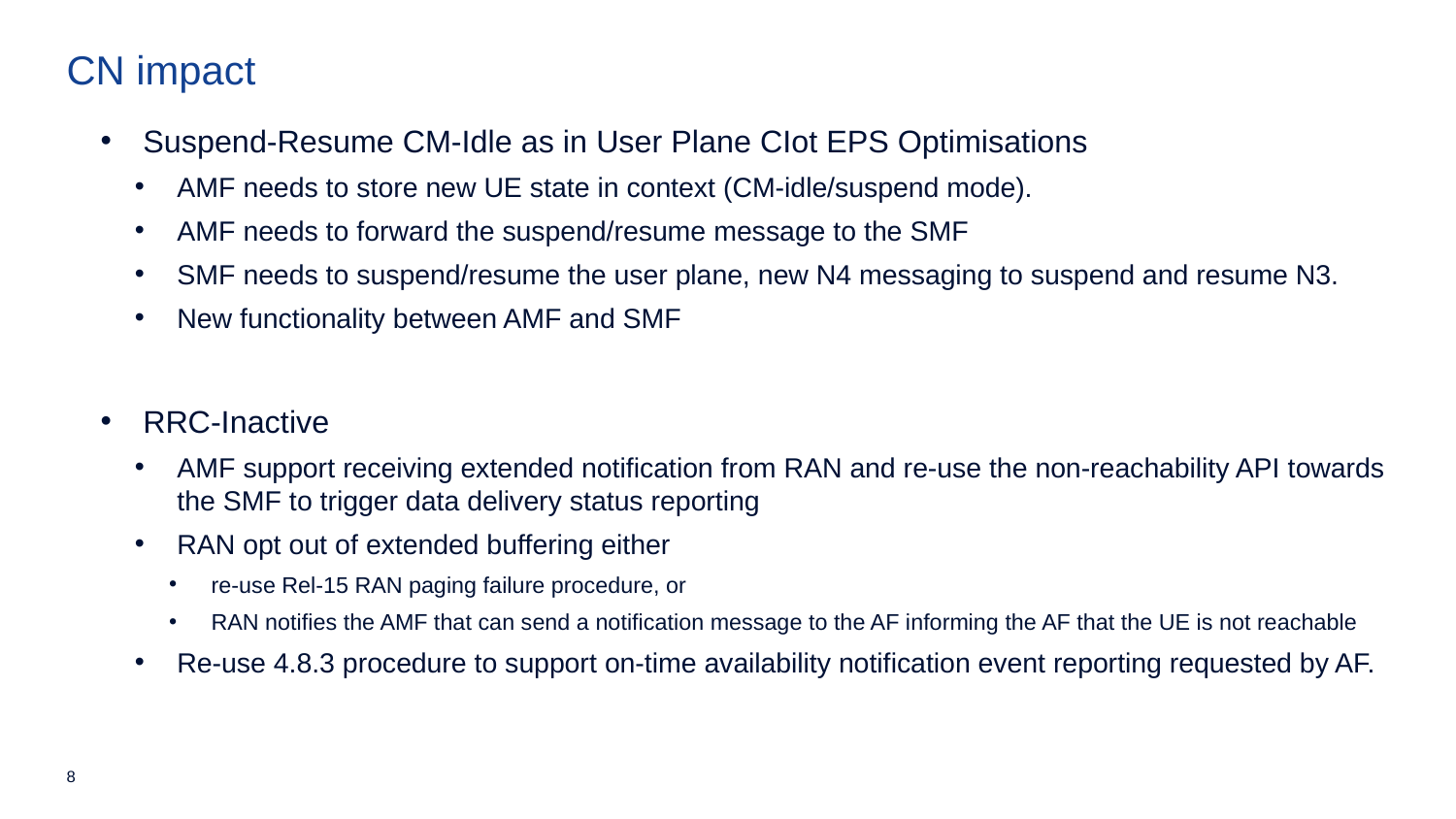

CN impact
Suspend-Resume CM-Idle as in User Plane CIot EPS Optimisations
AMF needs to store new UE state in context (CM-idle/suspend mode).
AMF needs to forward the suspend/resume message to the SMF
SMF needs to suspend/resume the user plane, new N4 messaging to suspend and resume N3.
New functionality between AMF and SMF

RRC-Inactive
AMF support receiving extended notification from RAN and re-use the non-reachability API towards the SMF to trigger data delivery status reporting
RAN opt out of extended buffering either
re-use Rel-15 RAN paging failure procedure, or
RAN notifies the AMF that can send a notification message to the AF informing the AF that the UE is not reachable
Re-use 4.8.3 procedure to support on-time availability notification event reporting requested by AF.